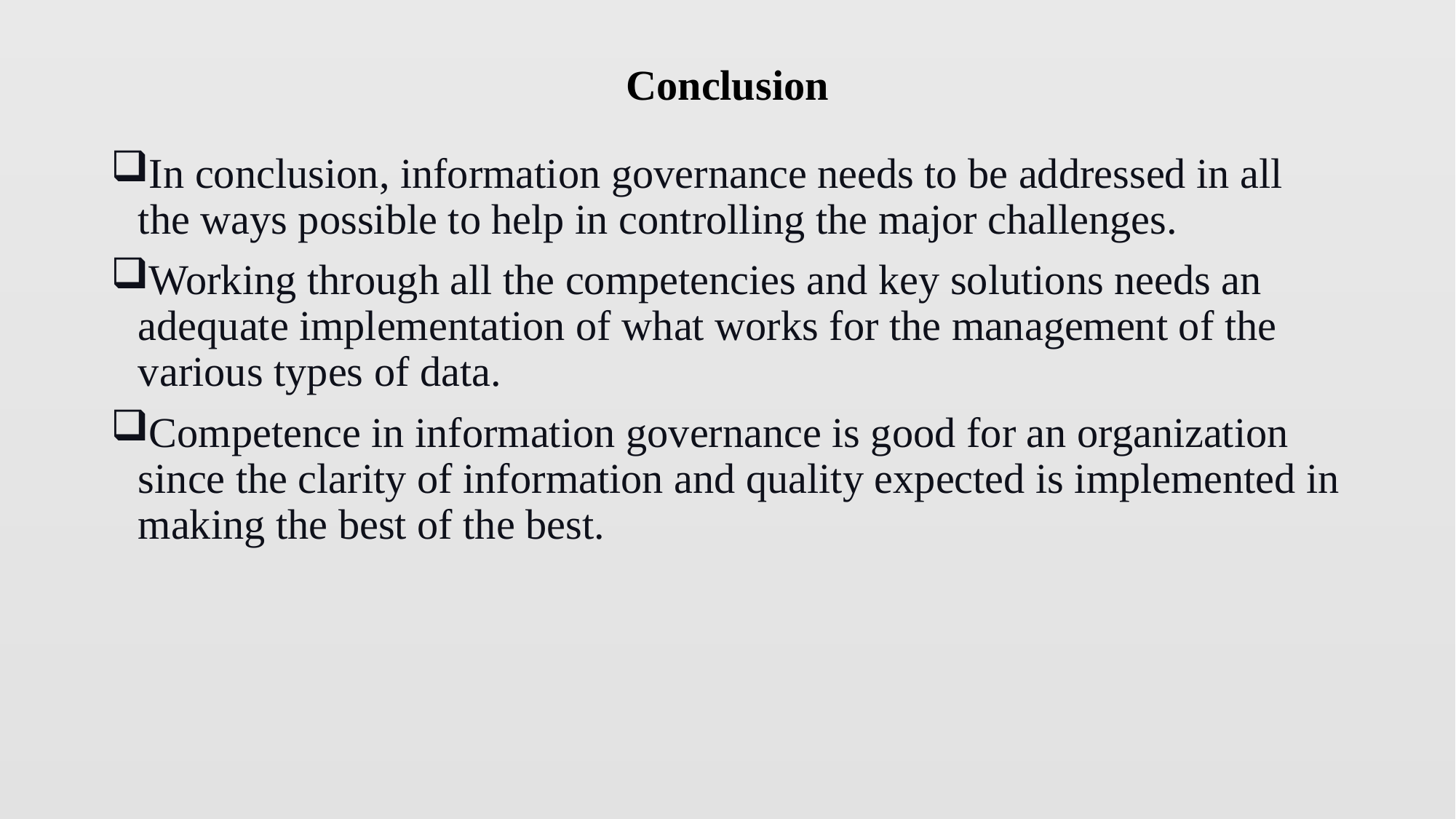

# Conclusion
In conclusion, information governance needs to be addressed in all the ways possible to help in controlling the major challenges.
Working through all the competencies and key solutions needs an adequate implementation of what works for the management of the various types of data.
Competence in information governance is good for an organization since the clarity of information and quality expected is implemented in making the best of the best.